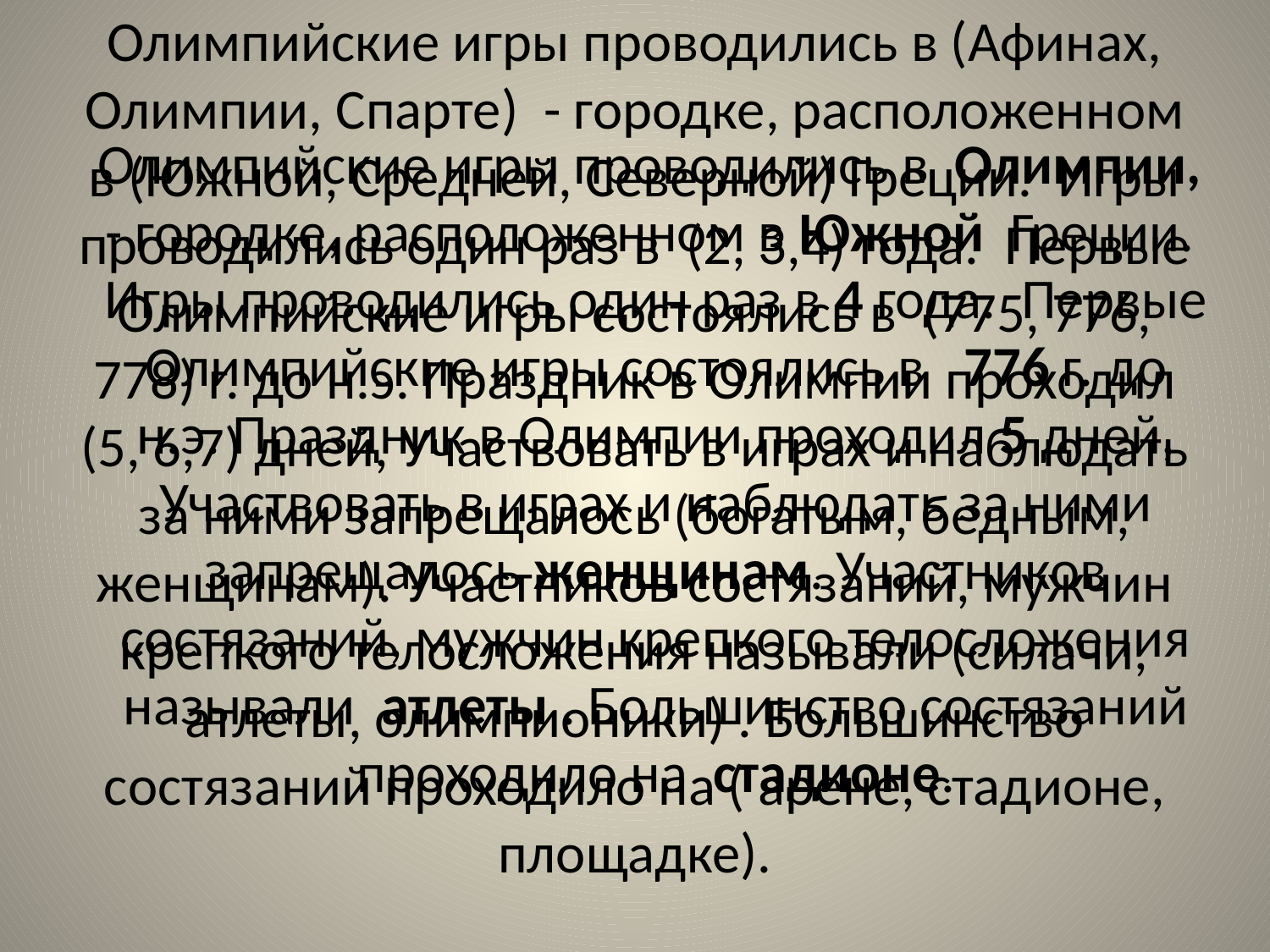

# Олимпийские игры проводились в (Афинах, Олимпии, Спарте)  - городке, расположенном в (Южной, Средней, Северной) Греции.  Игры проводились один раз в  (2, 3,4) года.  Первые Олимпийские игры состоялись в  (775, 776, 778) г. до н.э. Праздник в Олимпии проходил (5, 6,7) дней, Участвовать в играх и наблюдать за ними запрещалось (богатым, бедным, женщинам). Участников состязаний, мужчин крепкого телосложения называли (силачи, атлеты, олимпионики) . Большинство состязаний проходило на ( арене, стадионе, площадке).
Олимпийские игры проводились в  Олимпии,  - городке, расположенном в Южной  Греции.  Игры проводились один раз в 4 года.  Первые Олимпийские игры состоялись в   776 г. до н.э. Праздник в Олимпии проходил 5 дней, Участвовать в играх и наблюдать за ними запрещалось женщинам. Участников состязаний, мужчин крепкого телосложения называли  атлеты . Большинство состязаний проходило на  стадионе.